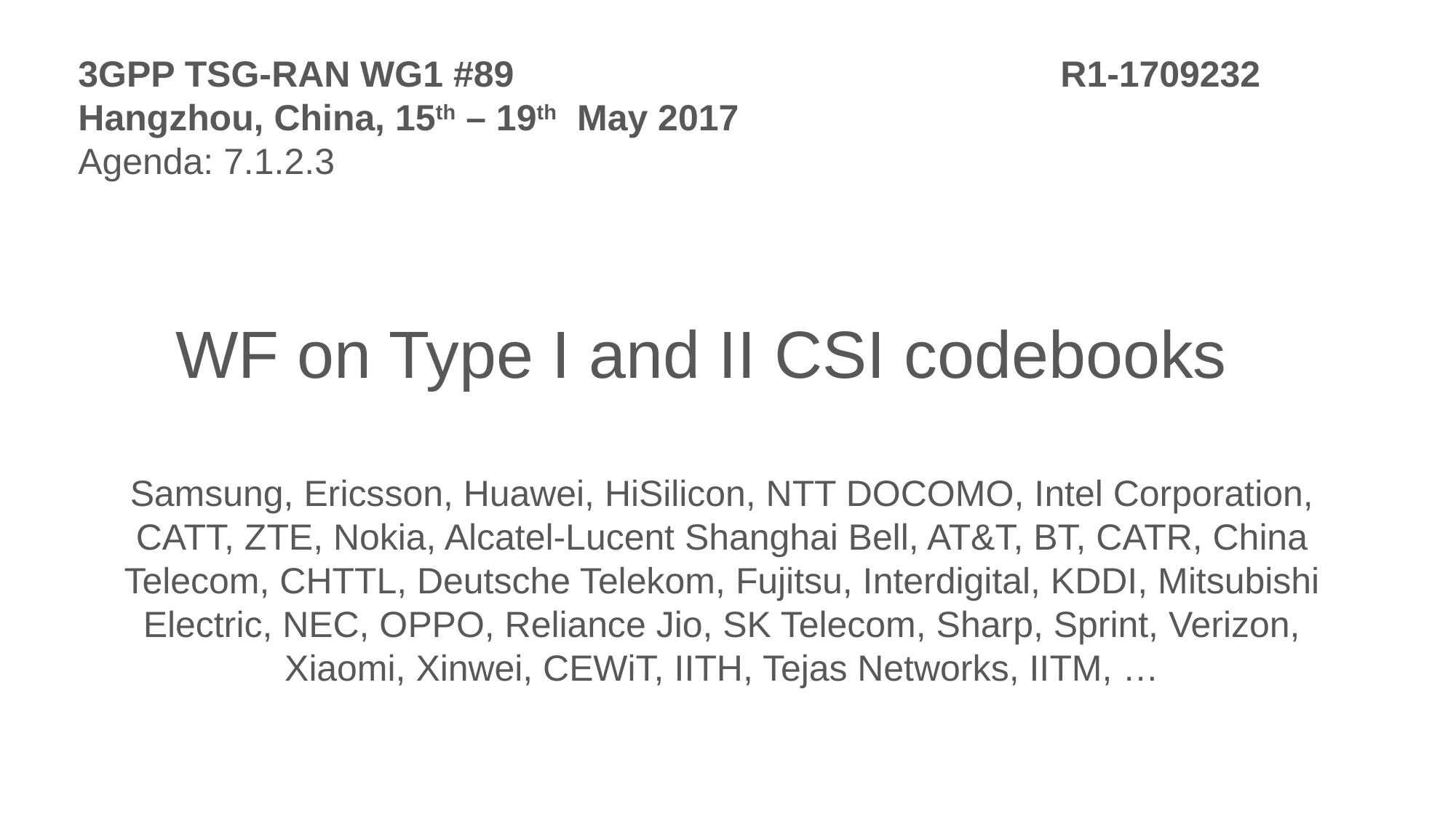

3GPP TSG-RAN WG1 #89						R1-1709232
Hangzhou, China, 15th – 19th  May 2017
Agenda: 7.1.2.3
# WF on Type I and II CSI codebooks
Samsung, Ericsson, Huawei, HiSilicon, NTT DOCOMO, Intel Corporation, CATT, ZTE, Nokia, Alcatel-Lucent Shanghai Bell, AT&T, BT, CATR, China Telecom, CHTTL, Deutsche Telekom, Fujitsu, Interdigital, KDDI, Mitsubishi Electric, NEC, OPPO, Reliance Jio, SK Telecom, Sharp, Sprint, Verizon, Xiaomi, Xinwei, CEWiT, IITH, Tejas Networks, IITM, …